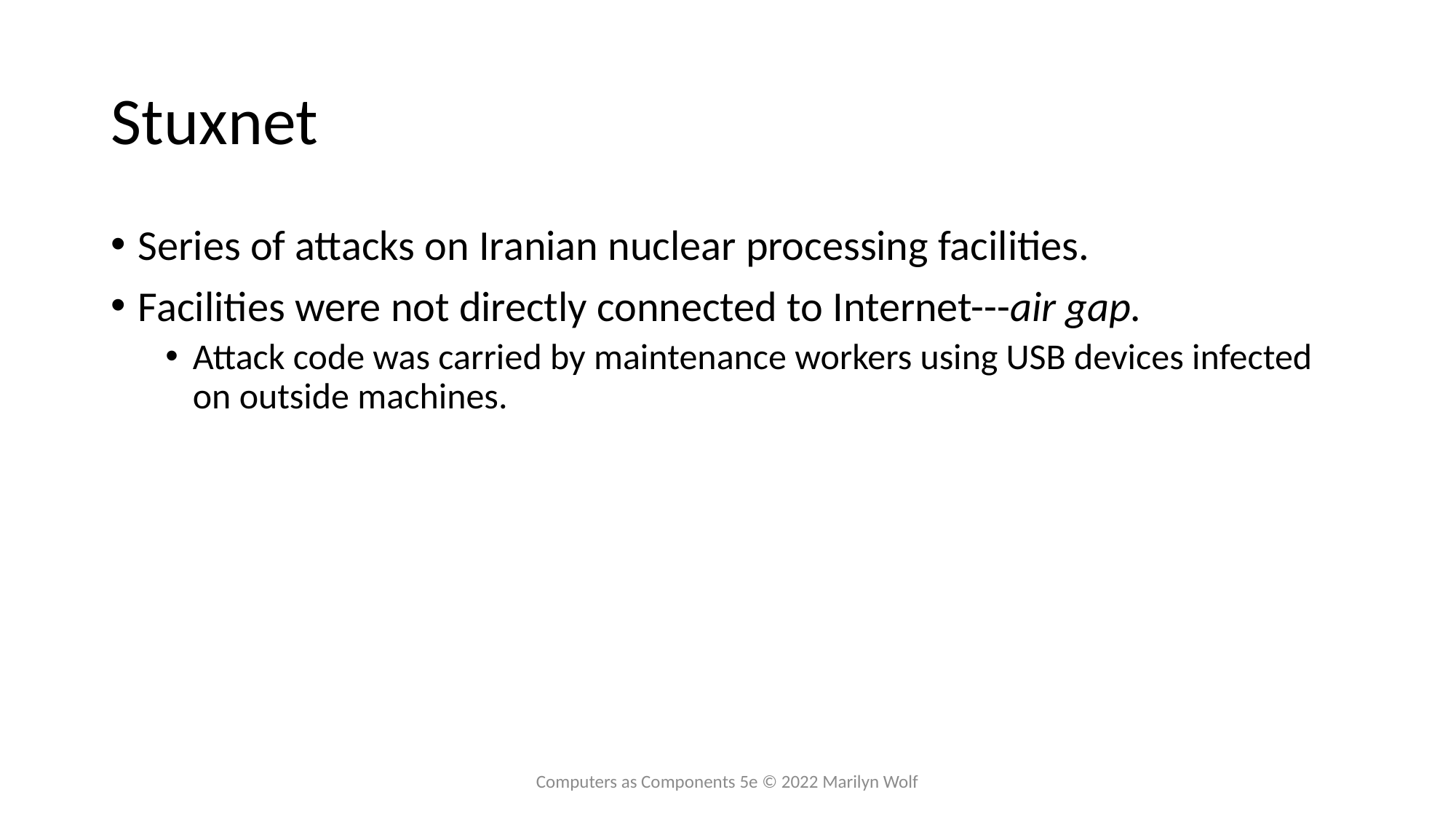

# Stuxnet
Series of attacks on Iranian nuclear processing facilities.
Facilities were not directly connected to Internet---air gap.
Attack code was carried by maintenance workers using USB devices infected on outside machines.
Computers as Components 5e © 2022 Marilyn Wolf